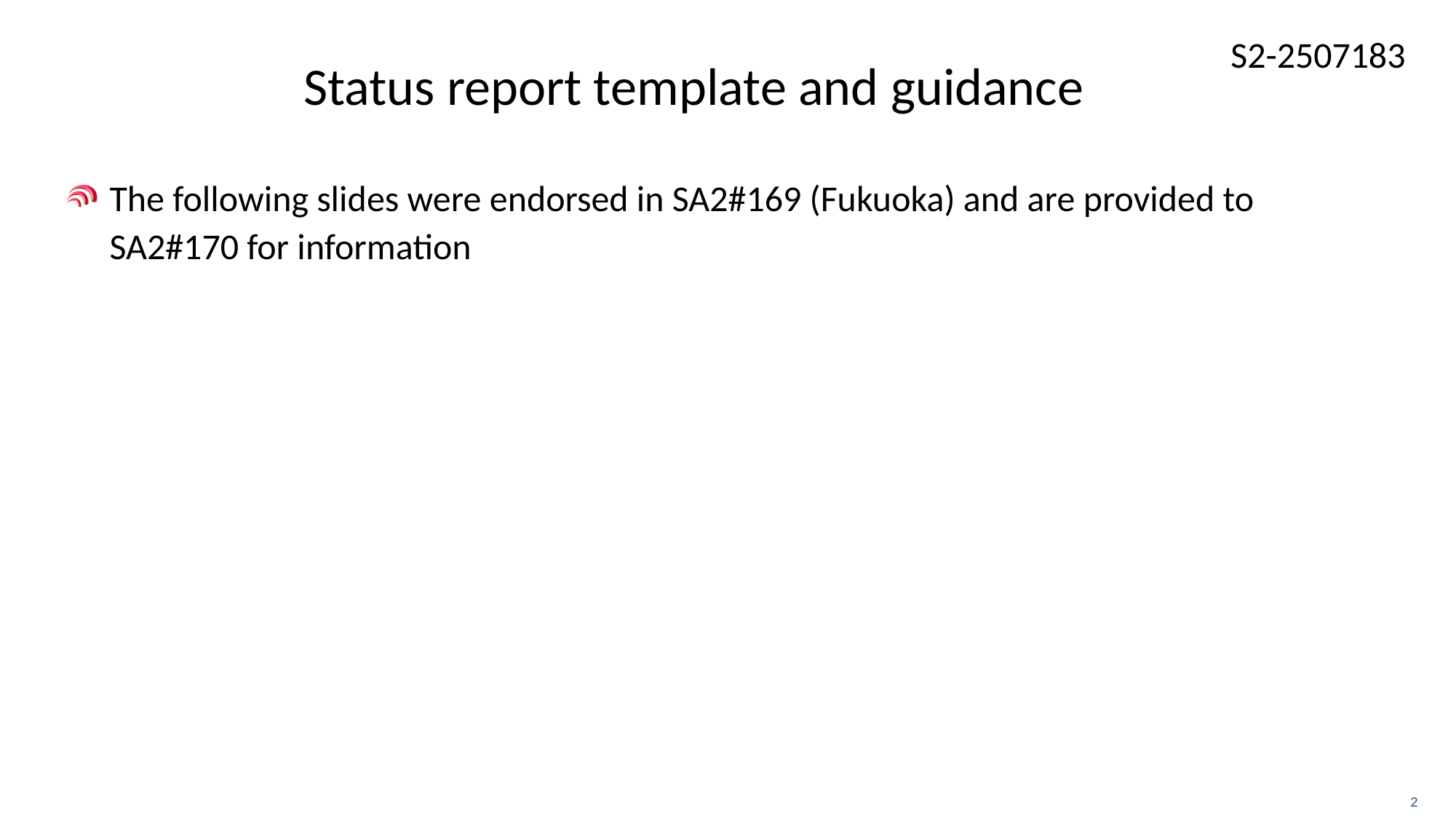

# Status report template and guidance
The following slides were endorsed in SA2#169 (Fukuoka) and are provided to SA2#170 for information